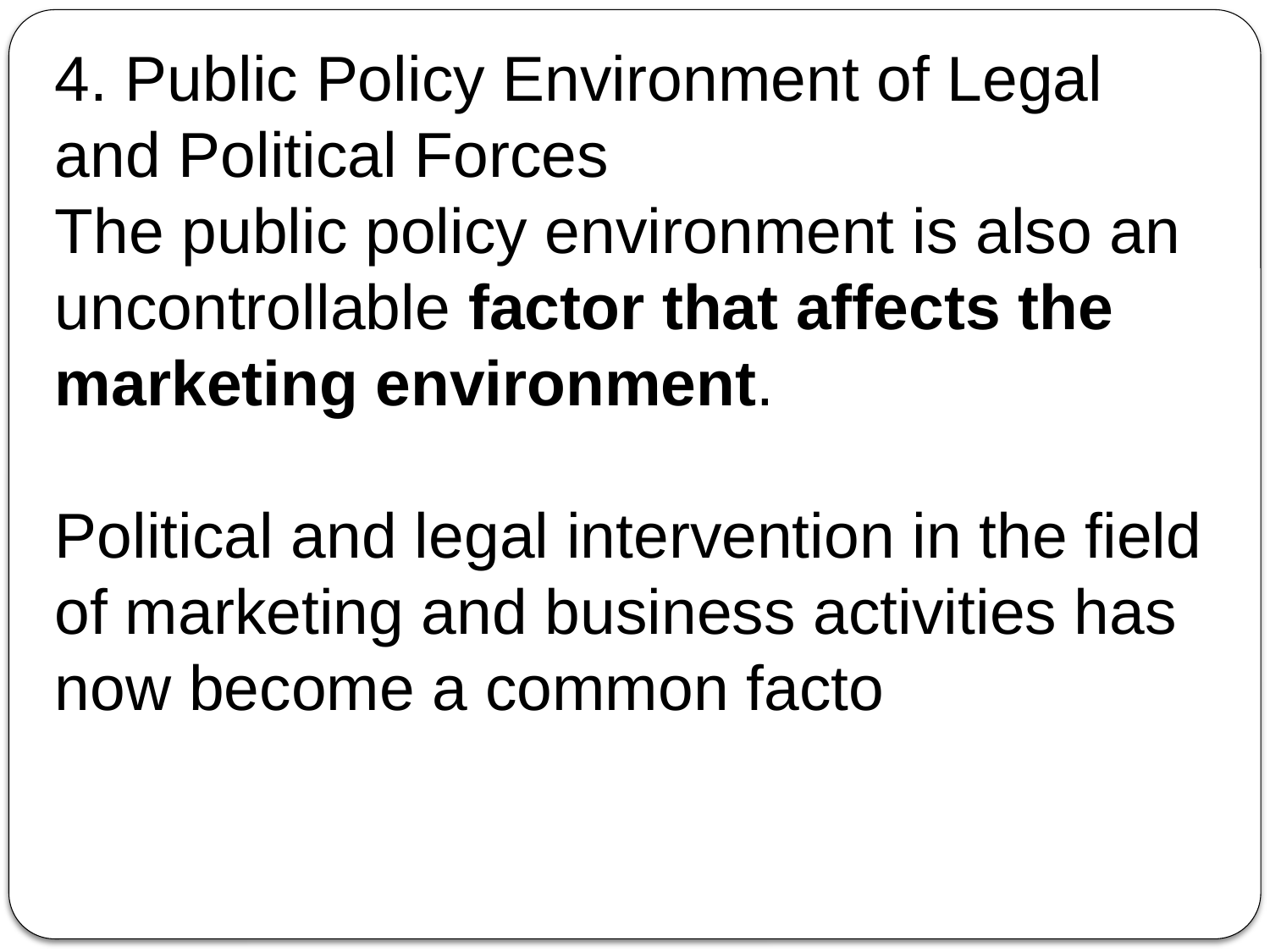

4. Public Policy Environment of Legal and Political Forces
The public policy environment is also an uncontrollable factor that affects the marketing environment.

Political and legal intervention in the field of marketing and business activities has now become a common facto